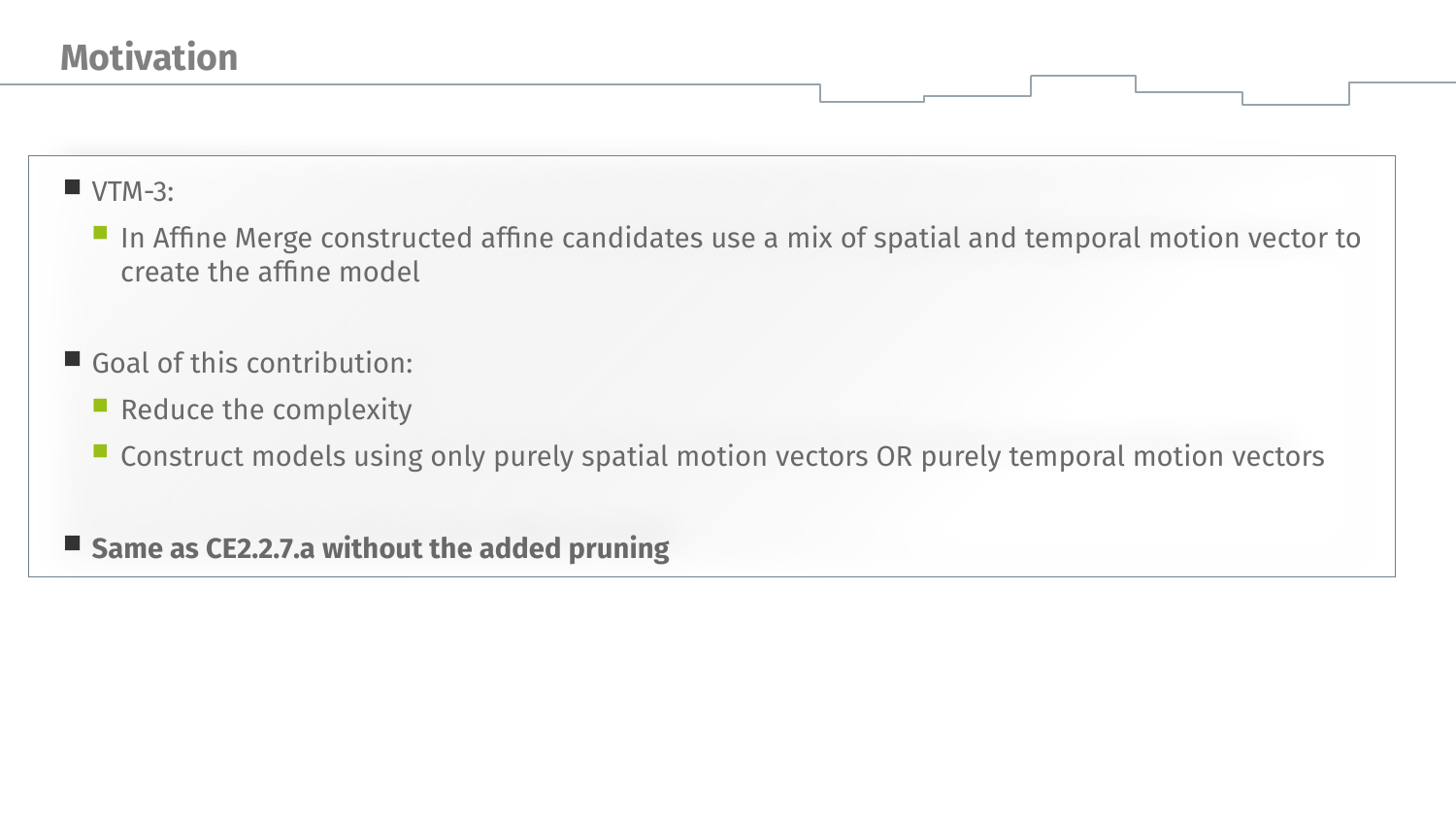

# Motivation
VTM-3:
In Affine Merge constructed affine candidates use a mix of spatial and temporal motion vector to create the affine model

Goal of this contribution:
Reduce the complexity
Construct models using only purely spatial motion vectors OR purely temporal motion vectors

Same as CE2.2.7.a without the added pruning